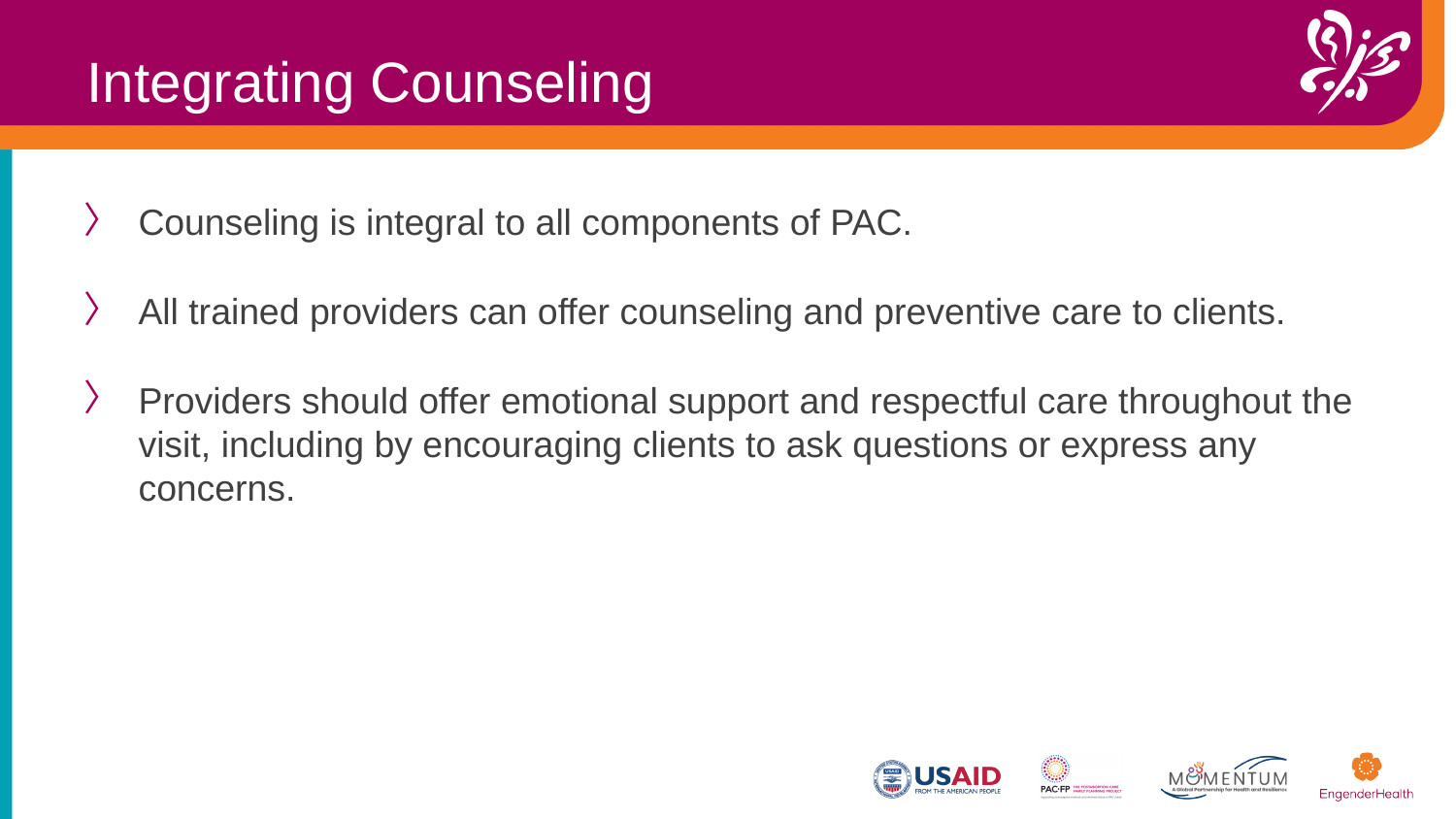

Integrating Counseling
Counseling is integral to all components of PAC.
All trained providers can offer counseling and preventive care to clients.​
Providers should offer emotional support and respectful care throughout the visit, including by encouraging clients to ask questions or express any concerns.